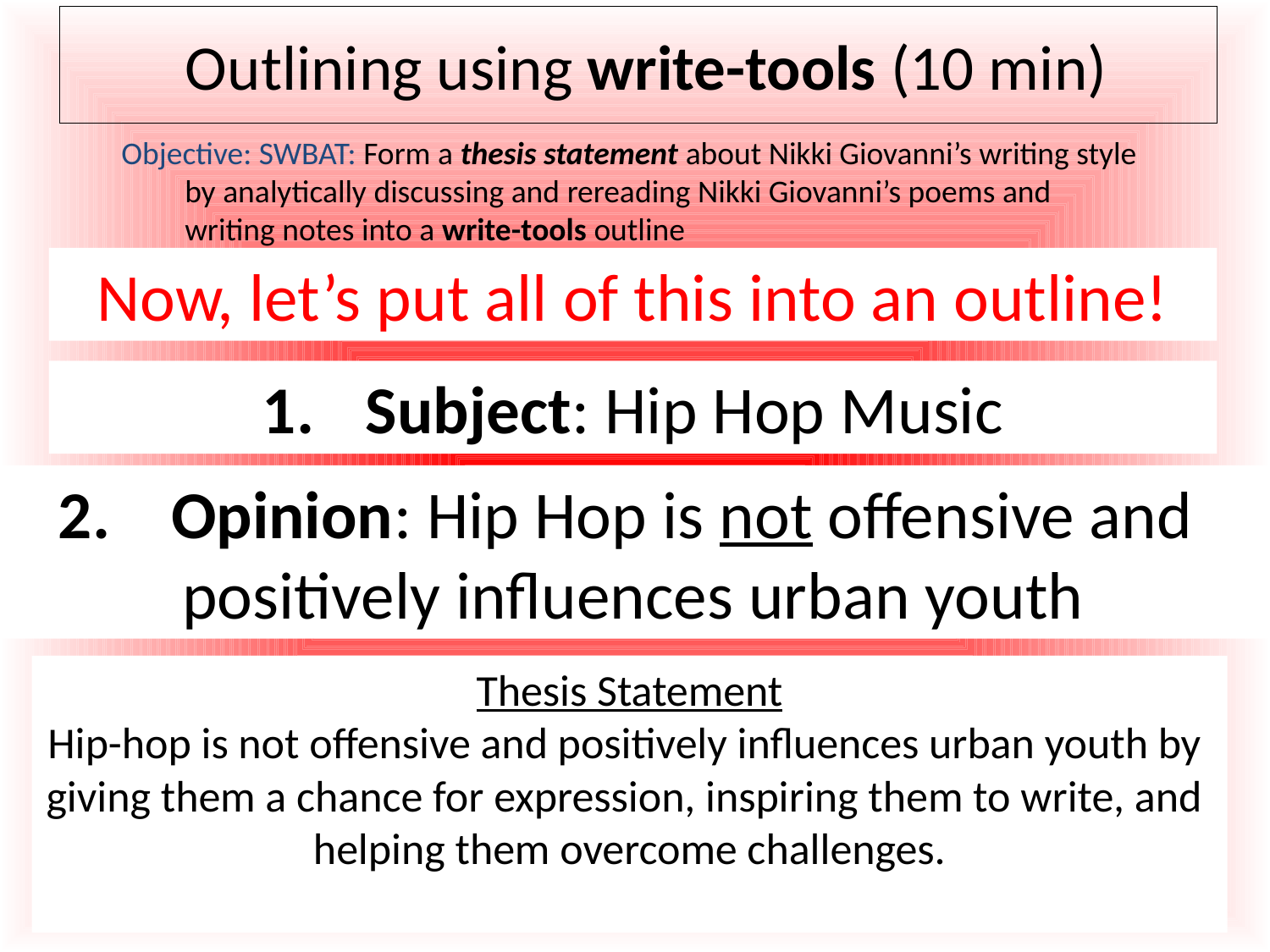

# Outlining using write-tools (10 min)
Objective: SWBAT: Form a thesis statement about Nikki Giovanni’s writing style by analytically discussing and rereading Nikki Giovanni’s poems and writing notes into a write-tools outline

Now, let’s put all of this into an outline!
Subject: Hip Hop Music
2.    Opinion: Hip Hop is not offensive and
positively influences urban youth
Thesis Statement
Hip-hop is not offensive and positively influences urban youth by
giving them a chance for expression, inspiring them to write, and
helping them overcome challenges.

Reasons:
-Gives urban youth a chance for expression
-It’s a form of street poetry
-Inspires youth to overcome challenges